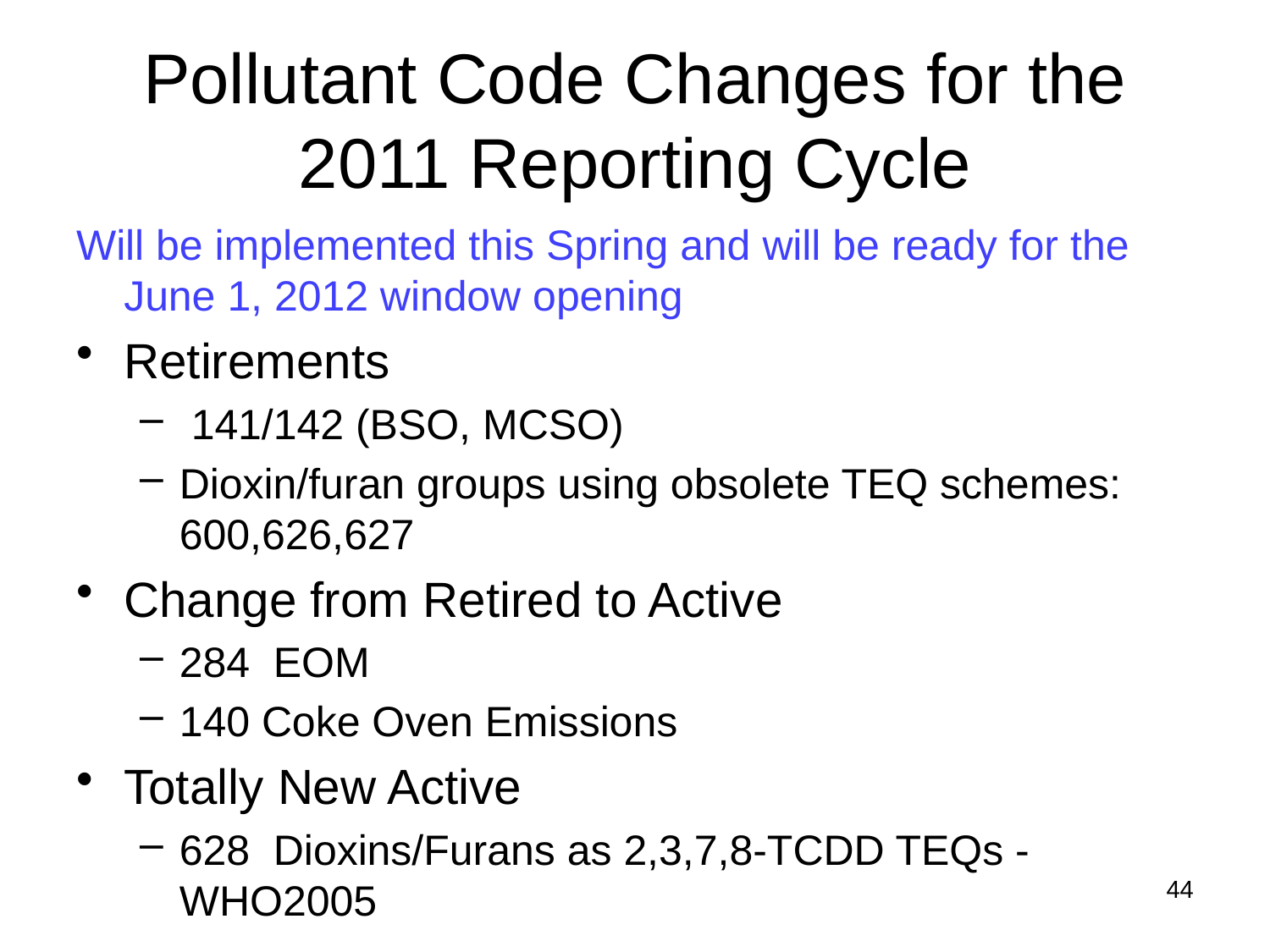

# Pollutant Code Changes for the 2011 Reporting Cycle
Will be implemented this Spring and will be ready for the June 1, 2012 window opening
Retirements
 141/142 (BSO, MCSO)
Dioxin/furan groups using obsolete TEQ schemes:  600,626,627
Change from Retired to Active
284  EOM
140 Coke Oven Emissions
Totally New Active
628  Dioxins/Furans as 2,3,7,8-TCDD TEQs - WHO2005
44